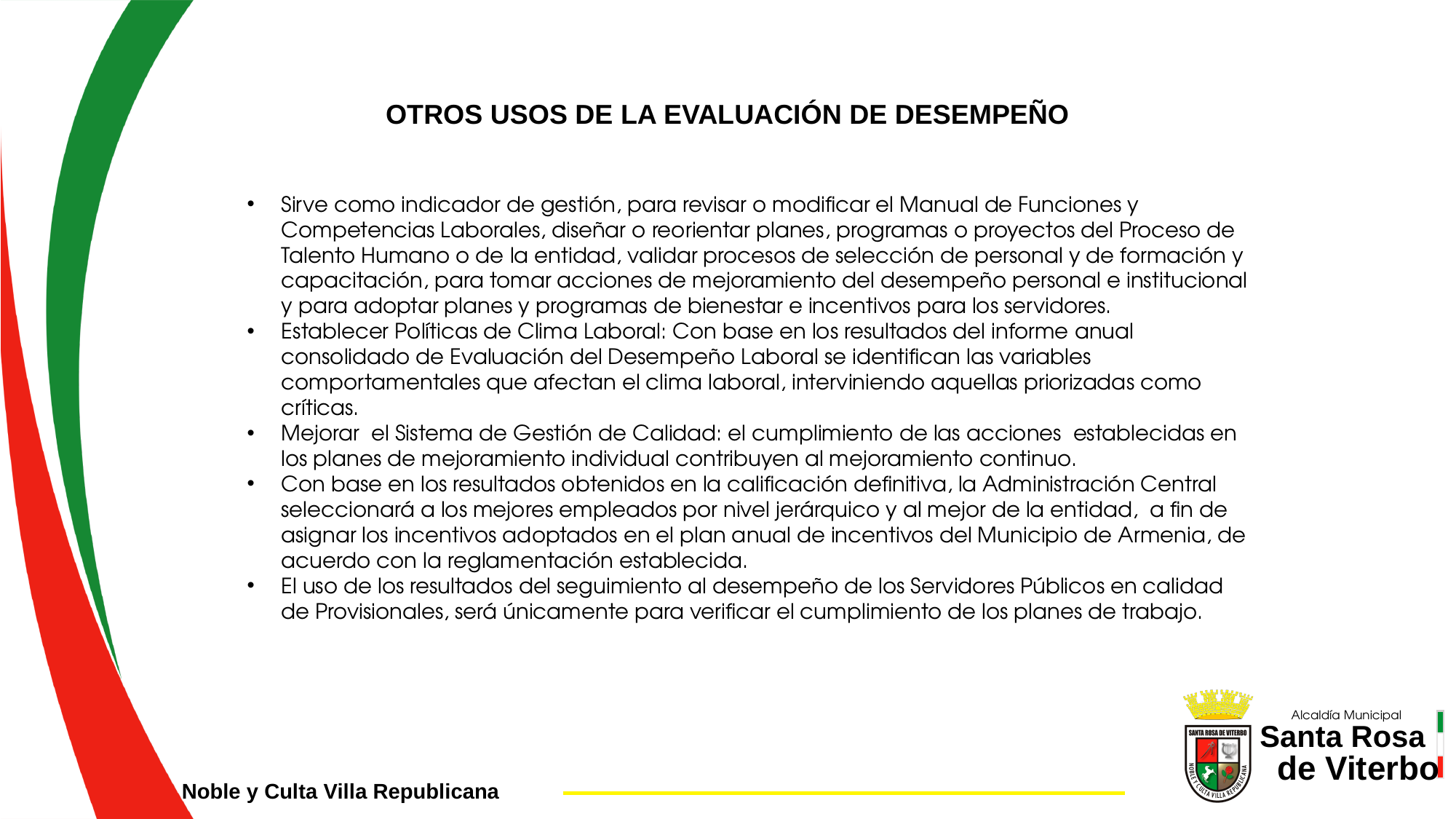

OTROS USOS DE LA EVALUACIÓN DE DESEMPEÑO
Sirve como indicador de gestión, para revisar o modificar el Manual de Funciones y Competencias Laborales, diseñar o reorientar planes, programas o proyectos del Proceso de Talento Humano o de la entidad, validar procesos de selección de personal y de formación y capacitación, para tomar acciones de mejoramiento del desempeño personal e institucional y para adoptar planes y programas de bienestar e incentivos para los servidores.
Establecer Políticas de Clima Laboral: Con base en los resultados del informe anual consolidado de Evaluación del Desempeño Laboral se identifican las variables comportamentales que afectan el clima laboral, interviniendo aquellas priorizadas como críticas.
Mejorar  el Sistema de Gestión de Calidad: el cumplimiento de las acciones  establecidas en los planes de mejoramiento individual contribuyen al mejoramiento continuo.
Con base en los resultados obtenidos en la calificación definitiva, la Administración Central seleccionará a los mejores empleados por nivel jerárquico y al mejor de la entidad,  a fin de asignar los incentivos adoptados en el plan anual de incentivos del Municipio de Armenia, de acuerdo con la reglamentación establecida.
El uso de los resultados del seguimiento al desempeño de los Servidores Públicos en calidad de Provisionales, será únicamente para verificar el cumplimiento de los planes de trabajo.